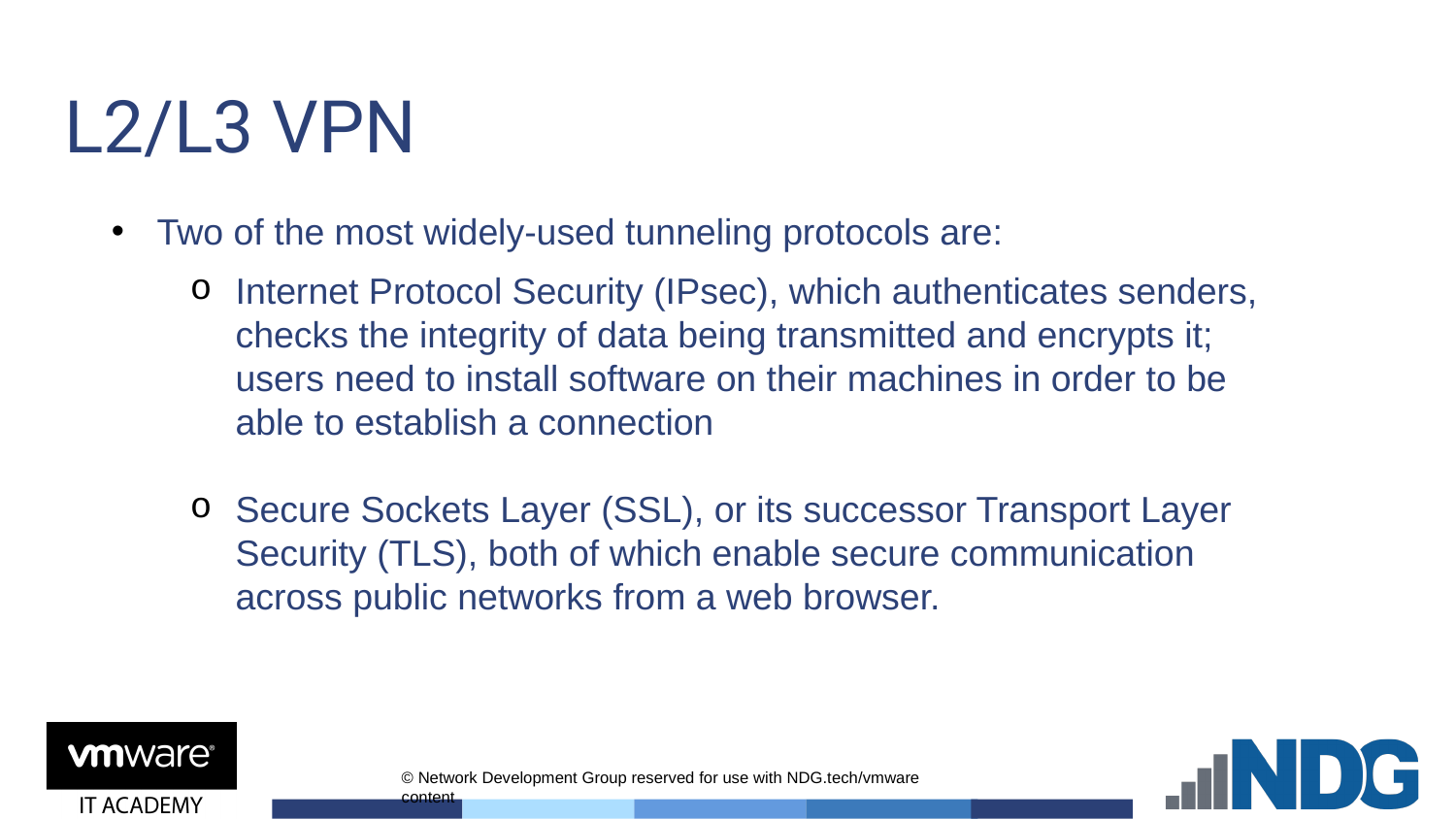

# L2/L3 VPN
Two of the most widely-used tunneling protocols are:
Internet Protocol Security (IPsec), which authenticates senders, checks the integrity of data being transmitted and encrypts it; users need to install software on their machines in order to be able to establish a connection

Secure Sockets Layer (SSL), or its successor Transport Layer Security (TLS), both of which enable secure communication across public networks from a web browser.